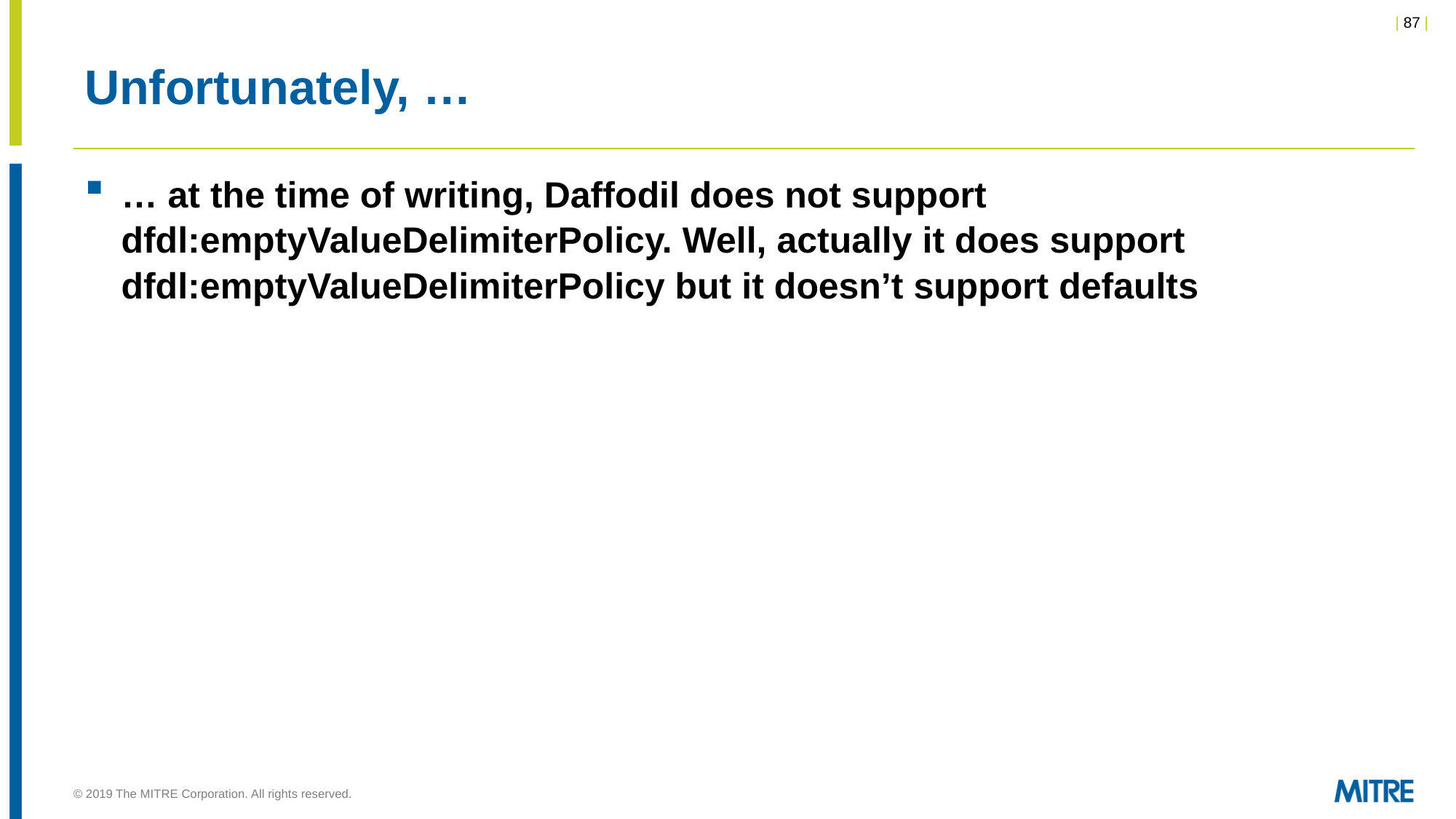

# Unfortunately, …
… at the time of writing, Daffodil does not support dfdl:emptyValueDelimiterPolicy. Well, actually it does support dfdl:emptyValueDelimiterPolicy but it doesn’t support defaults
© 2019 The MITRE Corporation. All rights reserved.